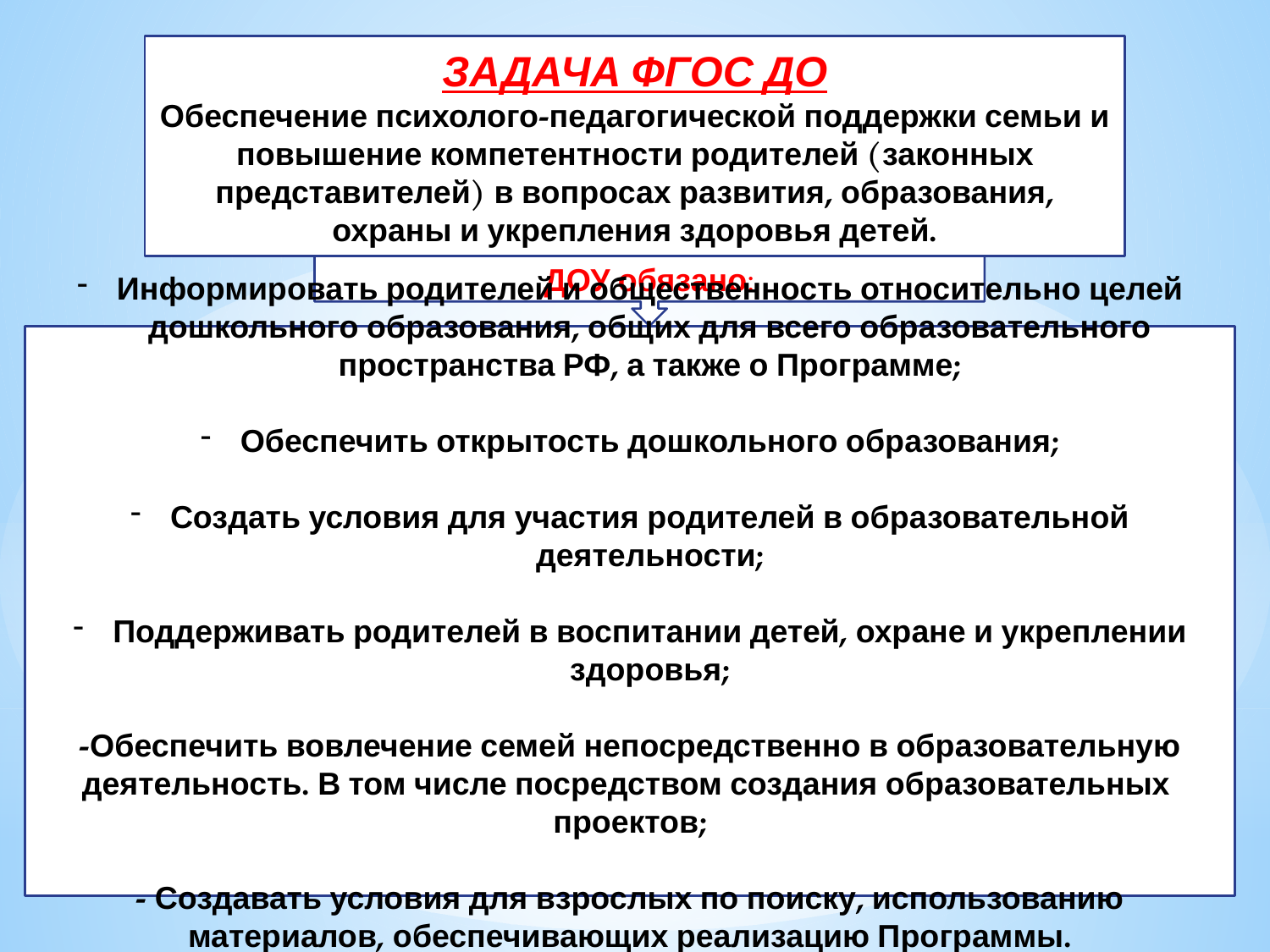

ЗАДАЧА ФГОС ДО
Обеспечение психолого-педагогической поддержки семьи и повышение компетентности родителей (законных представителей) в вопросах развития, образования, охраны и укрепления здоровья детей.
ДОУ обязано:
Информировать родителей и общественность относительно целей дошкольного образования, общих для всего образовательного пространства РФ, а также о Программе;

Обеспечить открытость дошкольного образования;

Создать условия для участия родителей в образовательной деятельности;

Поддерживать родителей в воспитании детей, охране и укреплении здоровья;

-Обеспечить вовлечение семей непосредственно в образовательную деятельность. В том числе посредством создания образовательных  проектов;

- Создавать условия для взрослых по поиску, использованию материалов, обеспечивающих реализацию Программы.